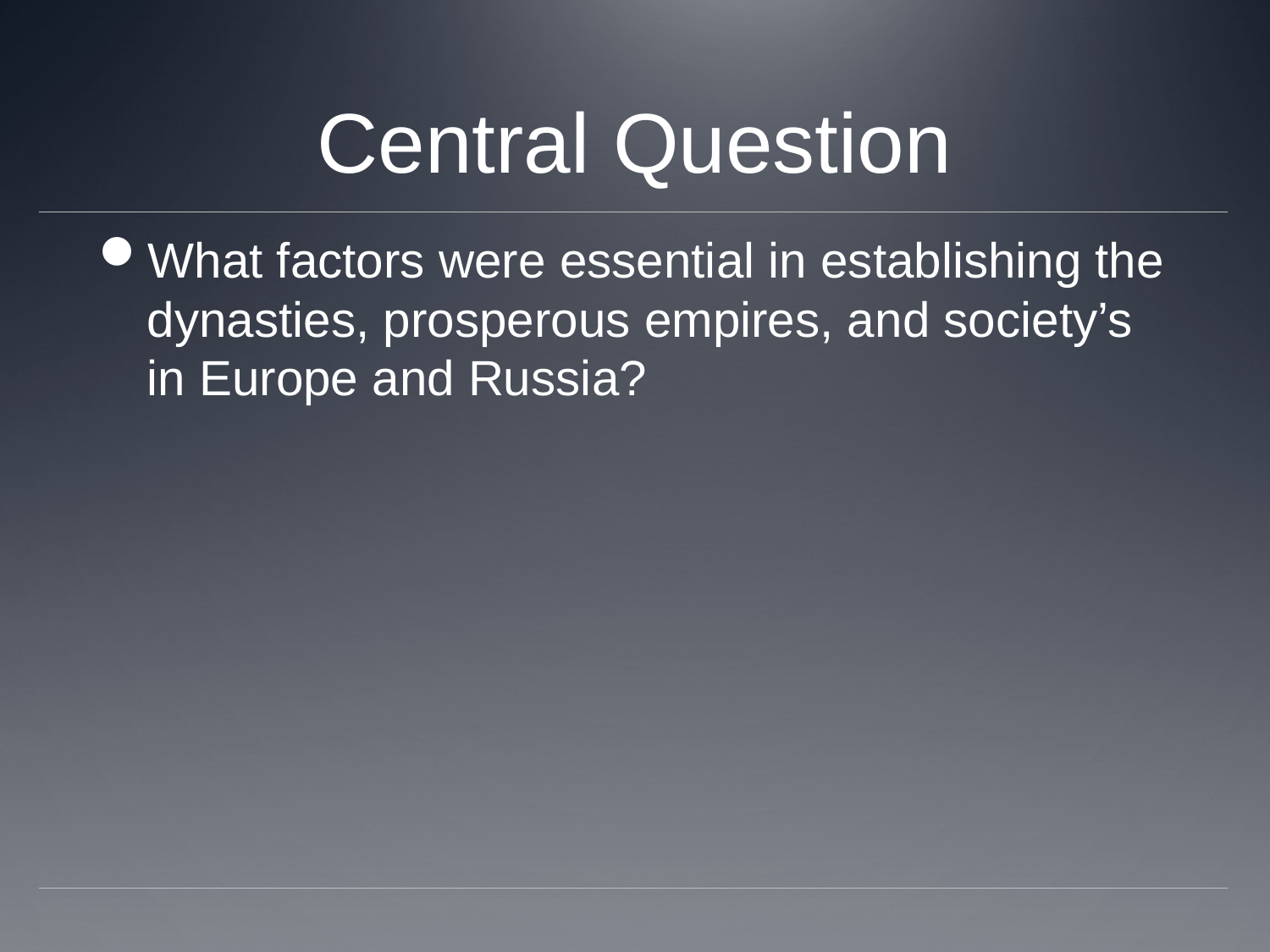

# Central Question
What factors were essential in establishing the dynasties, prosperous empires, and society’s in Europe and Russia?